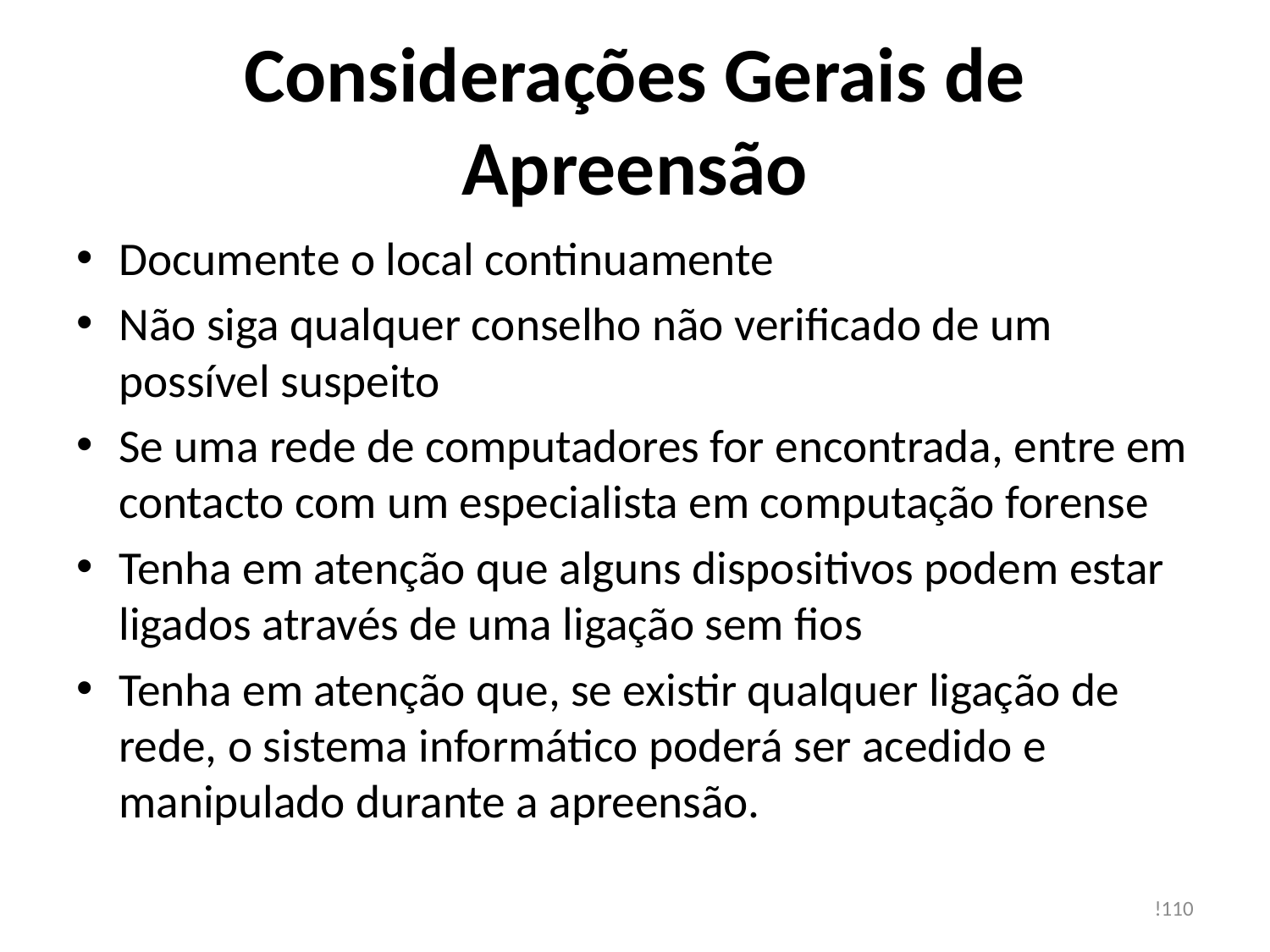

# Considerações Gerais de Apreensão
Documente o local continuamente
Não siga qualquer conselho não verificado de um possível suspeito
Se uma rede de computadores for encontrada, entre em contacto com um especialista em computação forense
Tenha em atenção que alguns dispositivos podem estar ligados através de uma ligação sem fios
Tenha em atenção que, se existir qualquer ligação de rede, o sistema informático poderá ser acedido e manipulado durante a apreensão.
!110